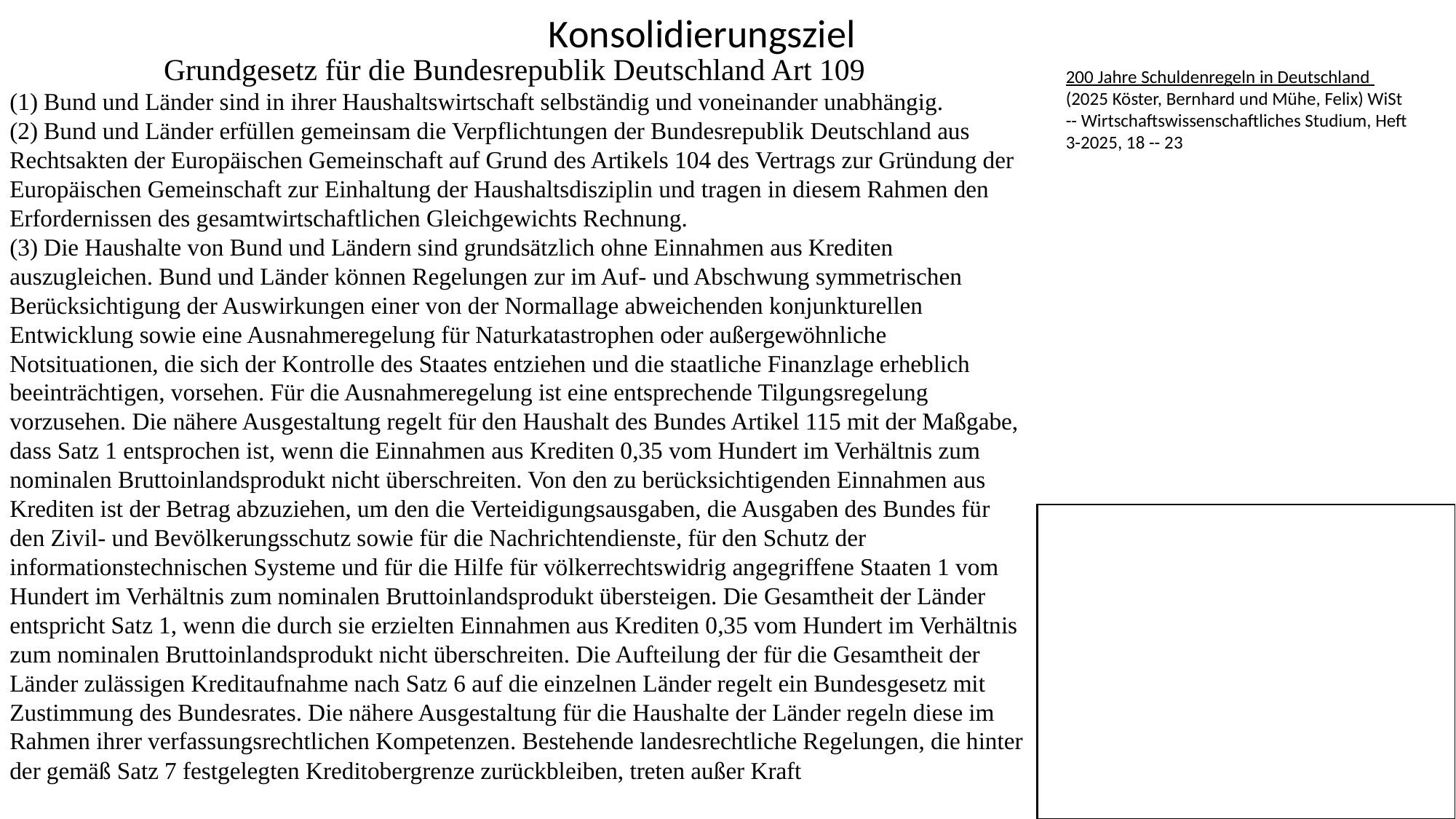

Konsolidierungsziel
Grundgesetz für die Bundesrepublik Deutschland Art 109
(1) Bund und Länder sind in ihrer Haushaltswirtschaft selbständig und voneinander unabhängig.
(2) Bund und Länder erfüllen gemeinsam die Verpflichtungen der Bundesrepublik Deutschland aus Rechtsakten der Europäischen Gemeinschaft auf Grund des Artikels 104 des Vertrags zur Gründung der Europäischen Gemeinschaft zur Einhaltung der Haushaltsdisziplin und tragen in diesem Rahmen den Erfordernissen des gesamtwirtschaftlichen Gleichgewichts Rechnung.
(3) Die Haushalte von Bund und Ländern sind grundsätzlich ohne Einnahmen aus Krediten auszugleichen. Bund und Länder können Regelungen zur im Auf- und Abschwung symmetrischen Berücksichtigung der Auswirkungen einer von der Normallage abweichenden konjunkturellen Entwicklung sowie eine Ausnahmeregelung für Naturkatastrophen oder außergewöhnliche Notsituationen, die sich der Kontrolle des Staates entziehen und die staatliche Finanzlage erheblich beeinträchtigen, vorsehen. Für die Ausnahmeregelung ist eine entsprechende Tilgungsregelung vorzusehen. Die nähere Ausgestaltung regelt für den Haushalt des Bundes Artikel 115 mit der Maßgabe, dass Satz 1 entsprochen ist, wenn die Einnahmen aus Krediten 0,35 vom Hundert im Verhältnis zum nominalen Bruttoinlandsprodukt nicht überschreiten. Von den zu berücksichtigenden Einnahmen aus Krediten ist der Betrag abzuziehen, um den die Verteidigungsausgaben, die Ausgaben des Bundes für den Zivil- und Bevölkerungsschutz sowie für die Nachrichtendienste, für den Schutz der informationstechnischen Systeme und für die Hilfe für völkerrechtswidrig angegriffene Staaten 1 vom Hundert im Verhältnis zum nominalen Bruttoinlandsprodukt übersteigen. Die Gesamtheit der Länder entspricht Satz 1, wenn die durch sie erzielten Einnahmen aus Krediten 0,35 vom Hundert im Verhältnis zum nominalen Bruttoinlandsprodukt nicht überschreiten. Die Aufteilung der für die Gesamtheit der Länder zulässigen Kreditaufnahme nach Satz 6 auf die einzelnen Länder regelt ein Bundesgesetz mit Zustimmung des Bundesrates. Die nähere Ausgestaltung für die Haushalte der Länder regeln diese im Rahmen ihrer verfassungsrechtlichen Kompetenzen. Bestehende landesrechtliche Regelungen, die hinter der gemäß Satz 7 festgelegten Kreditobergrenze zurückbleiben, treten außer Kraft
200 Jahre Schuldenregeln in Deutschland (2025 Köster, Bernhard und Mühe, Felix) WiSt -- Wirtschaftswissenschaftliches Studium, Heft 3-2025, 18 -- 23